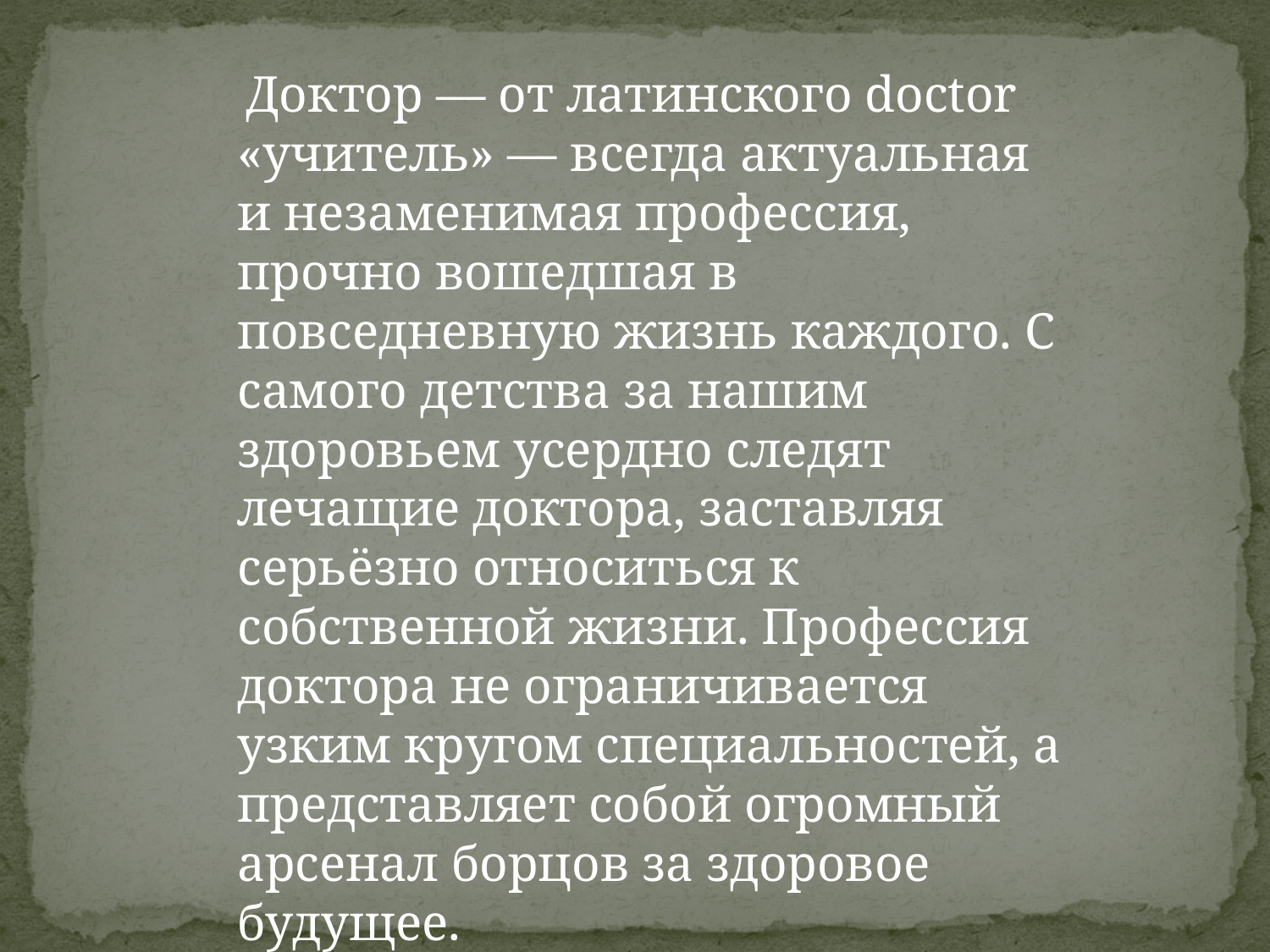

Доктор — от латинского doctor «учитель» — всегда актуальная и незаменимая профессия, прочно вошедшая в повседневную жизнь каждого. С самого детства за нашим здоровьем усердно следят лечащие доктора, заставляя серьёзно относиться к собственной жизни. Профессия доктора не ограничивается узким кругом специальностей, а представляет собой огромный арсенал борцов за здоровое будущее.